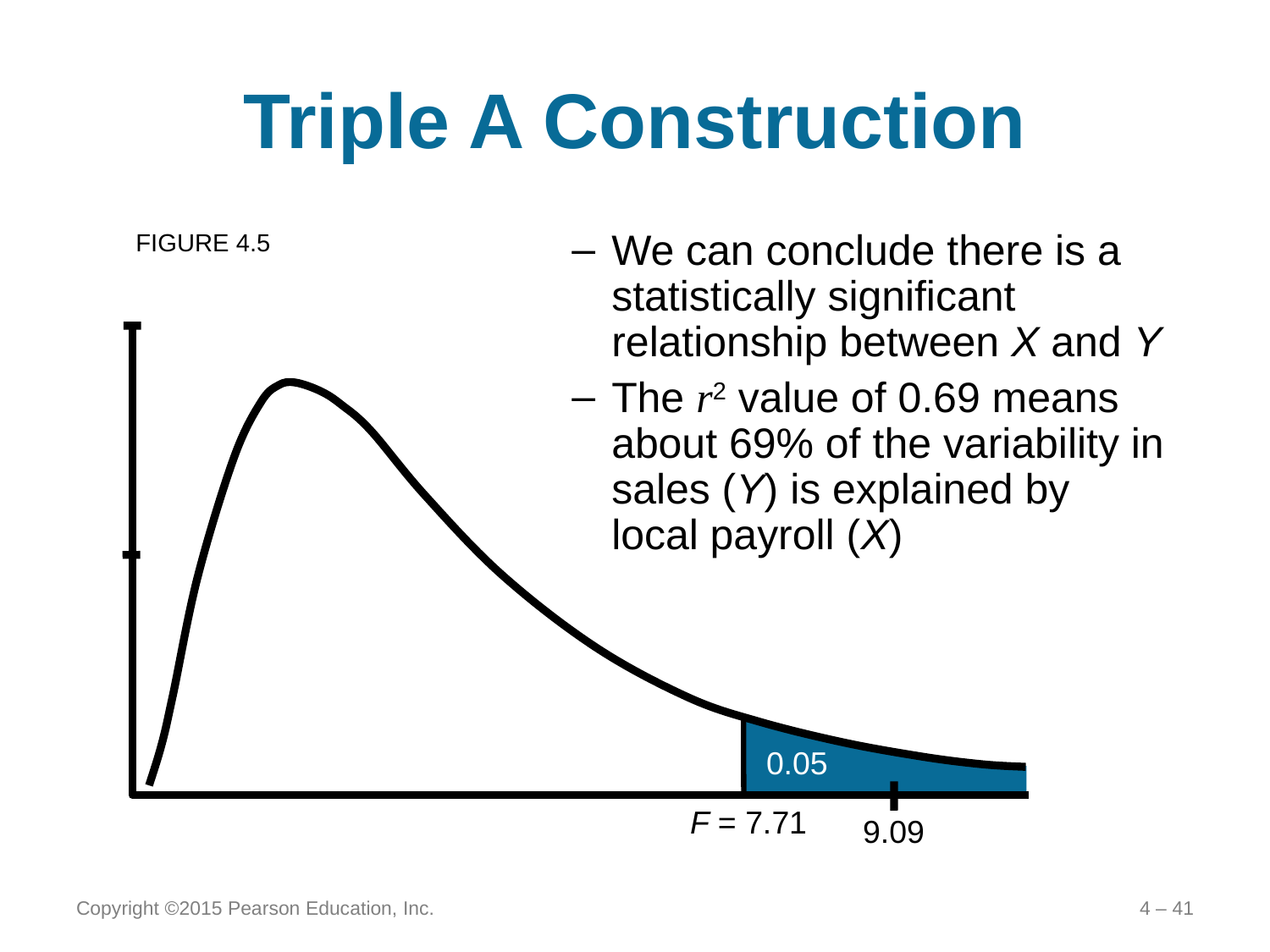

# Triple A Construction
FIGURE 4.5
We can conclude there is a statistically significant relationship between X and Y
The r2 value of 0.69 means about 69% of the variability in sales (Y) is explained by local payroll (X)

0.05

F = 7.71
9.09
Copyright ©2015 Pearson Education, Inc.
4 – 41